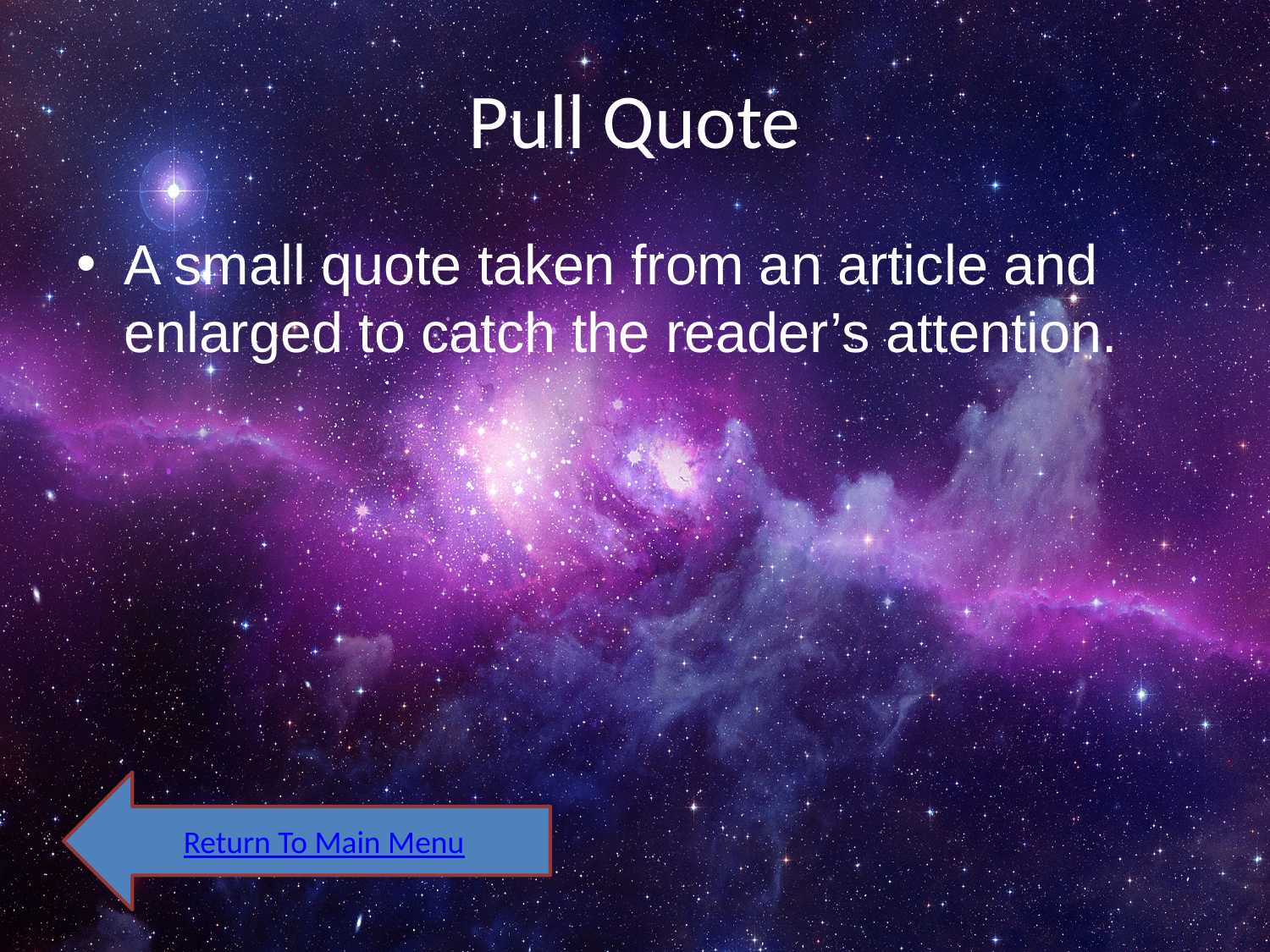

# Pull Quote
A small quote taken from an article and enlarged to catch the reader’s attention.
Return To Main Menu